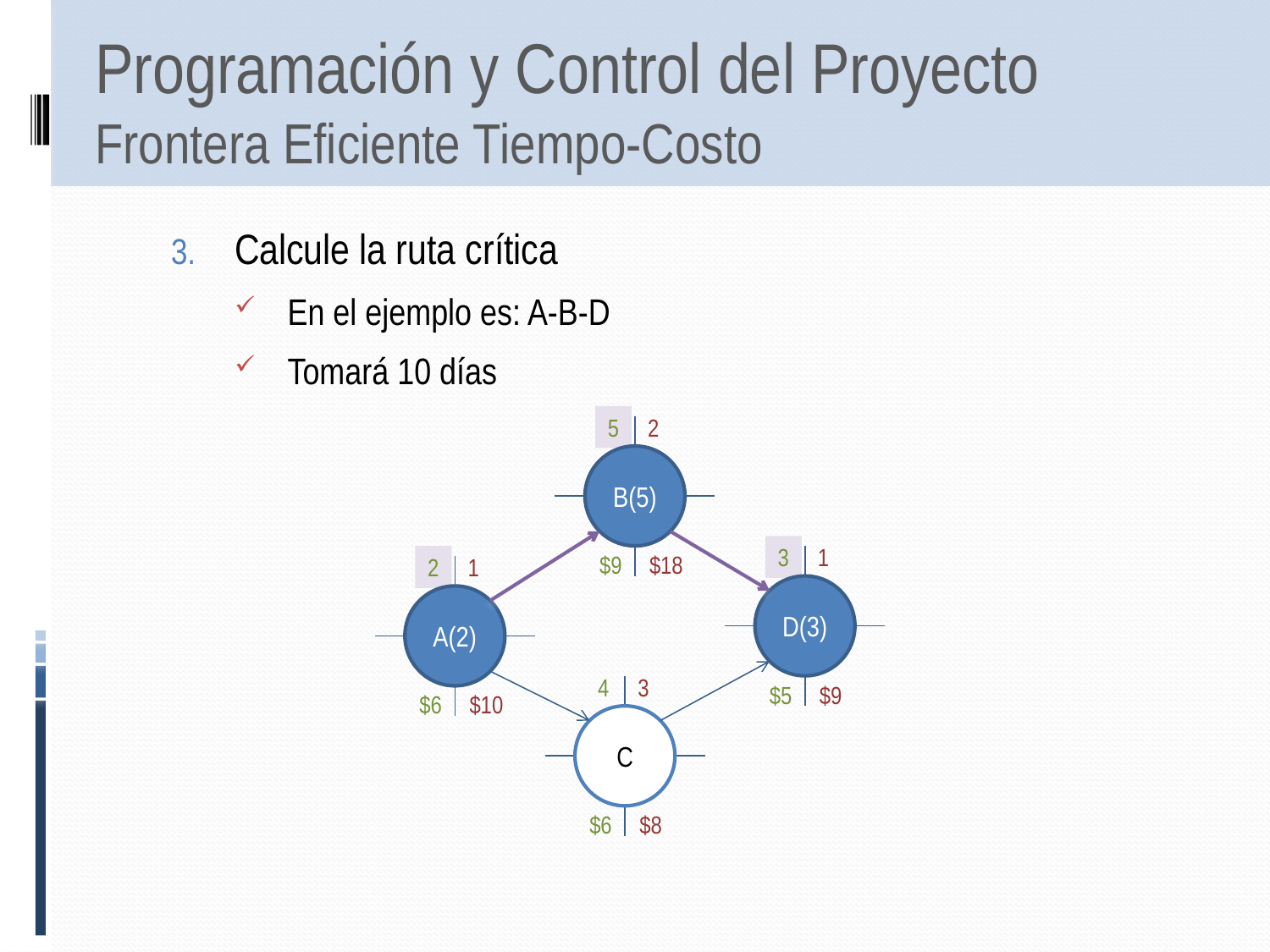

# Programación y Control del Proyecto Frontera Eficiente Tiempo-Costo
Calcule la ruta crítica
En el ejemplo es: A-B-D
Tomará 10 días
5
2
$9
$18
B(5)
3
1
$5
$9
2
1
$6
$10
D(3)
A(2)
4
3
$6
$8
C